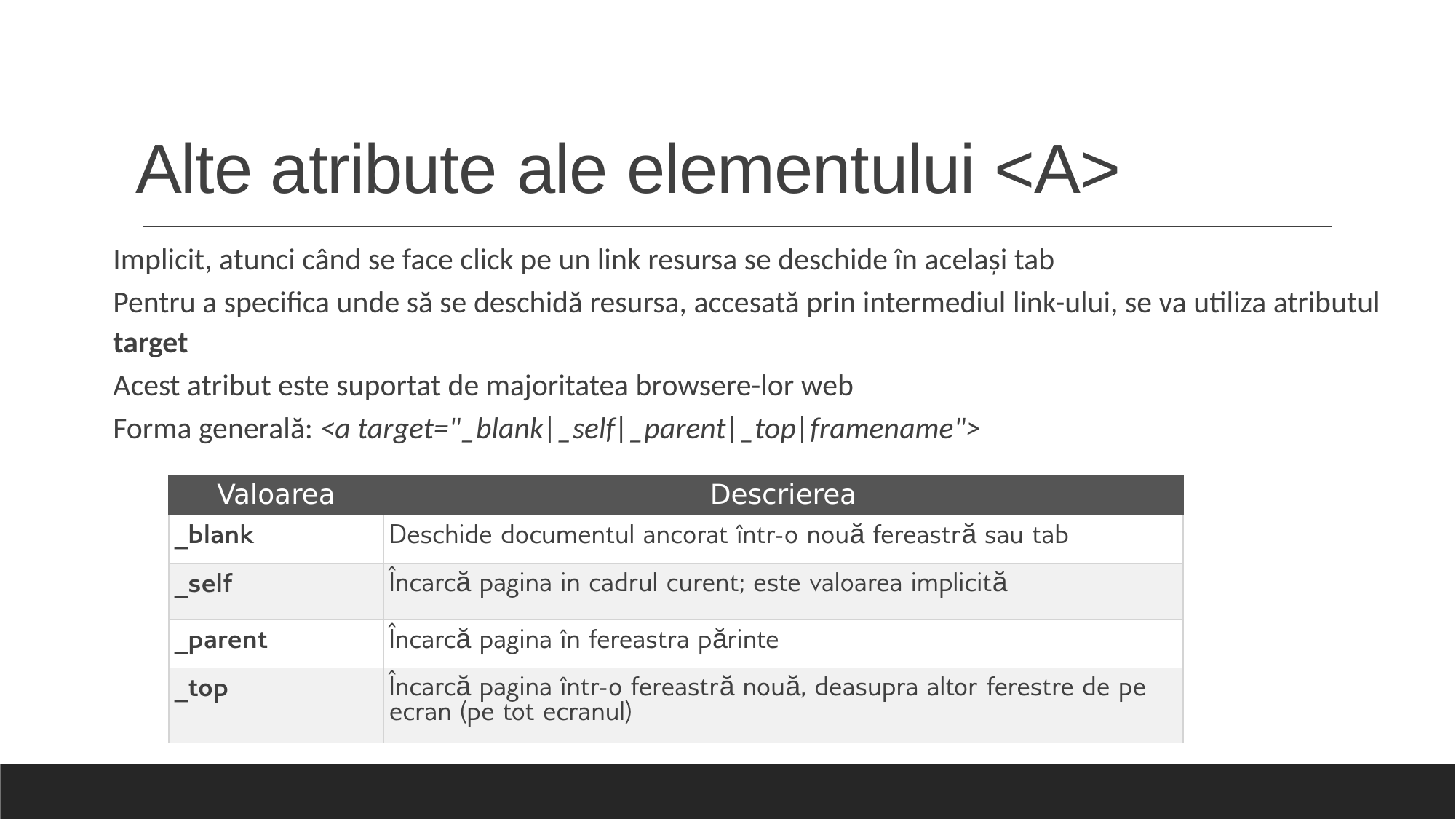

# Alte atribute ale elementului <A>

Implicit, atunci când se face click pe un link resursa se deschide în același tab
Pentru a specifica unde să se deschidă resursa, accesată prin intermediul link-ului, se va utiliza atributul target
Acest atribut este suportat de majoritatea browsere-lor web
Forma generală: <a target="_blank|_self|_parent|_top|framename">

| Valoarea | Descrierea |
| --- | --- |
| \_blank | Deschide documentul ancorat într-o nouă fereastră sau tab |
| \_self | Încarcă pagina in cadrul curent; este valoarea implicită |
| \_parent | Încarcă pagina în fereastra părinte |
| \_top | Încarcă pagina într-o fereastră nouă, deasupra altor ferestre de pe ecran (pe tot ecranul) |